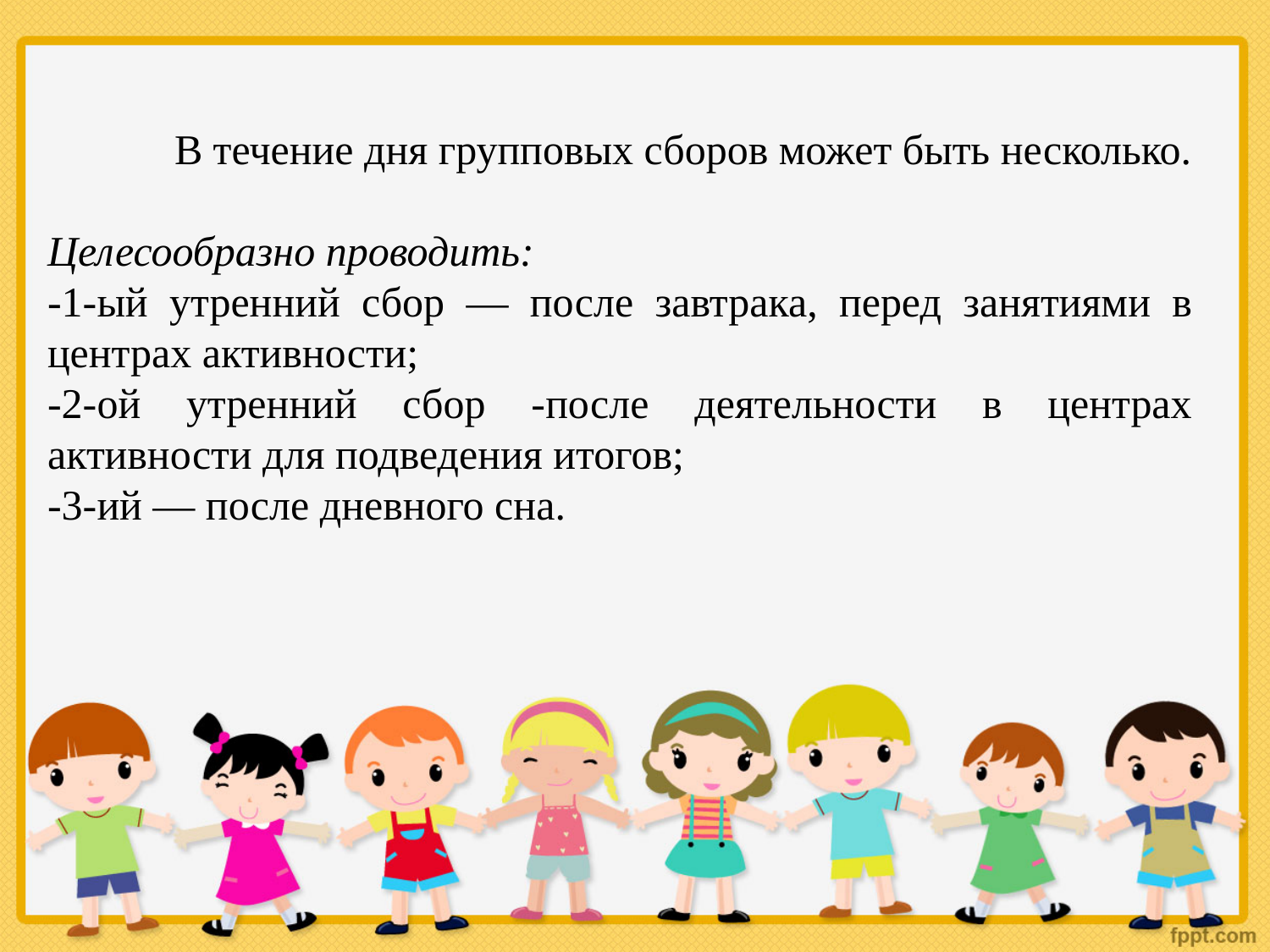

В течение дня групповых сборов может быть несколько.

Целесообразно проводить:
-1-ый утренний сбор — после завтрака, перед занятиями в центрах активности;
-2-ой утренний сбор -после деятельности в центрах активности для подведения итогов;
-3-ий — после дневного сна.